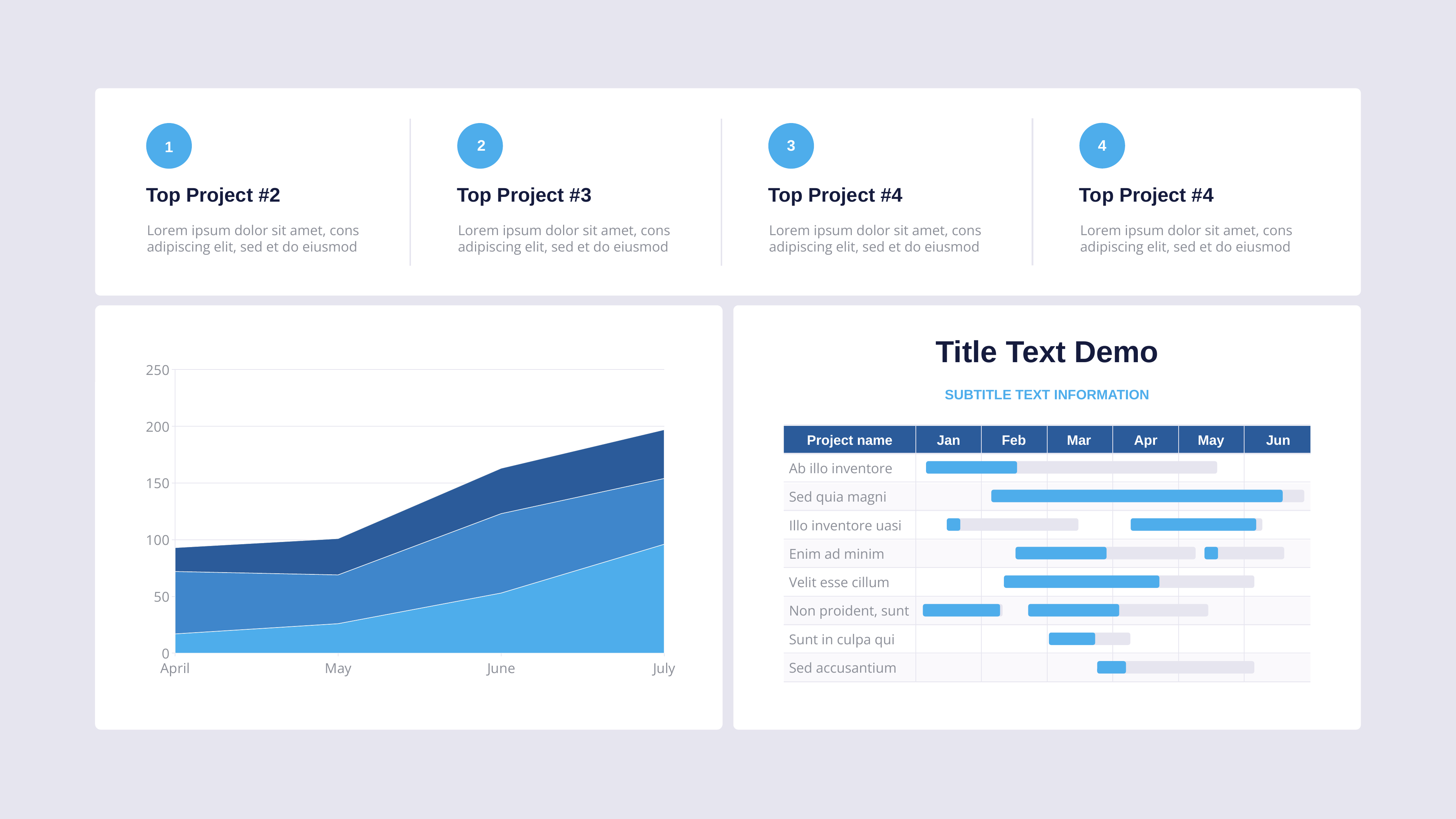

4
Top Project #4
Lorem ipsum dolor sit amet, cons adipiscing elit, sed et do eiusmod

1
Top Project #2
Lorem ipsum dolor sit amet, cons adipiscing elit, sed et do eiusmod

2
Top Project #3
Lorem ipsum dolor sit amet, cons adipiscing elit, sed et do eiusmod

3
Top Project #4
Lorem ipsum dolor sit amet, cons adipiscing elit, sed et do eiusmod

Title Text Demo

### Chart

| Category | Category 1 | Category 2 | Category 3 |
|---|---|---|---|
| April | 17.0 | 55.0 | 21.0 |
| May | 26.0 | 43.0 | 32.0 |
| June | 53.0 | 70.0 | 40.0 |
| July | 96.0 | 58.0 | 43.0 |
Subtitle text information

Project name
Jan
Feb
Mar
Apr
May
Jun
Ab illo inventore

Sed quia magni

Illo inventore uasi

Enim ad minim

Velit esse cillum

Non proident, sunt

Sunt in culpa qui

Sed accusantium